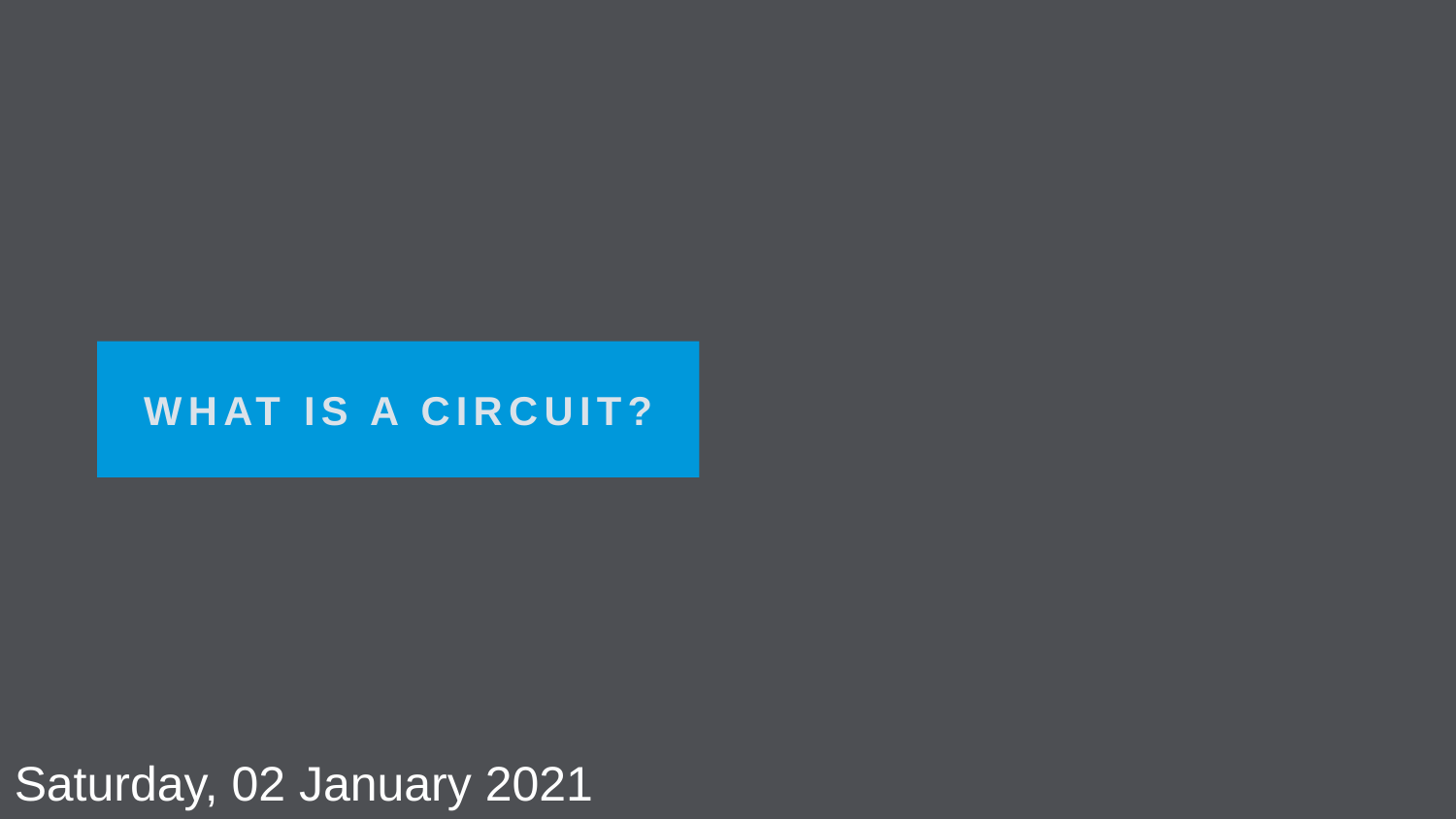

WHAT IS A CIRCUIT?
Saturday, 02 January 2021